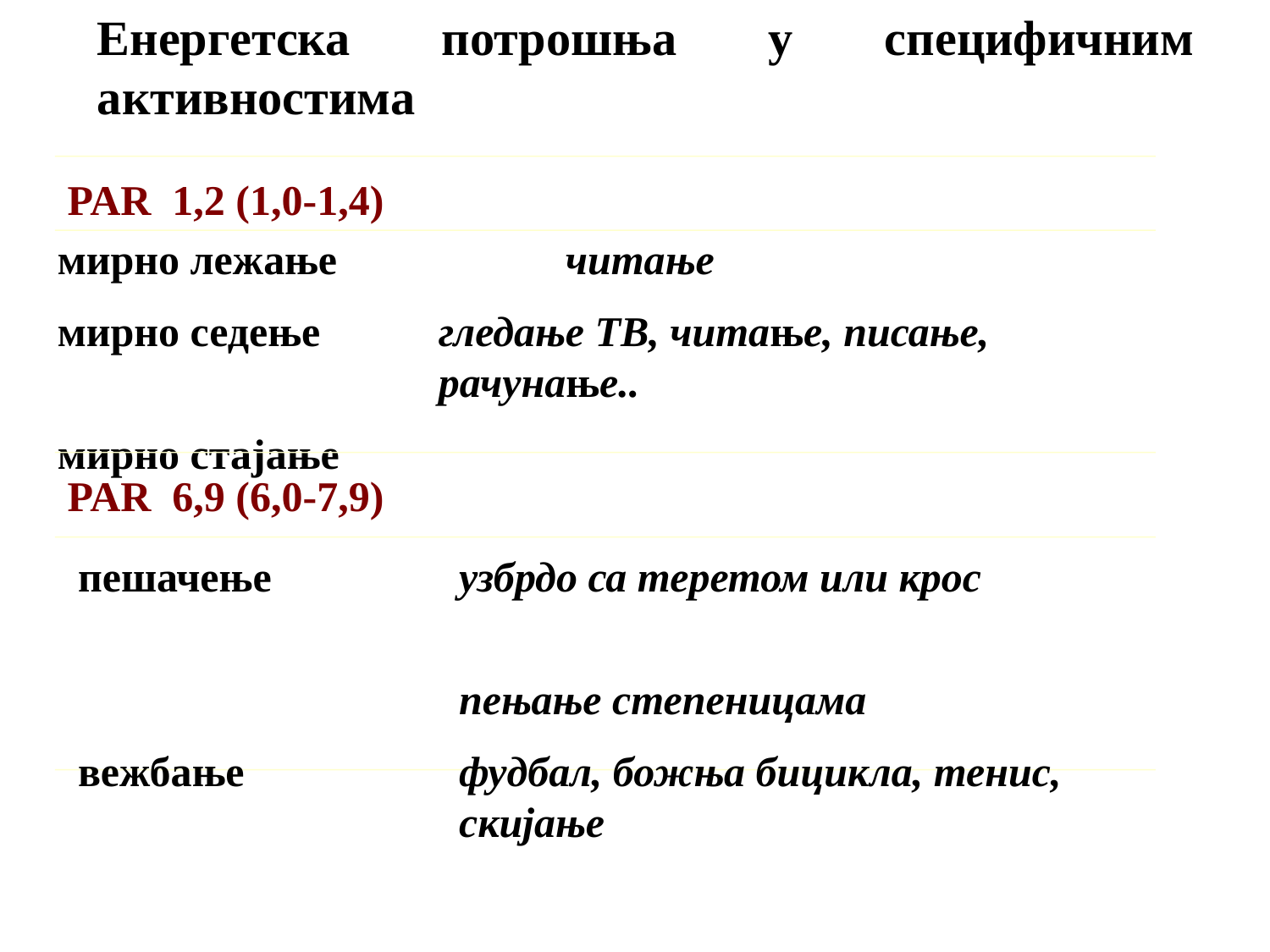

Енергетска потрошња у специфичним активностима

PAR  1,2 (1,0-1,4)

PAR  6,9 (6,0-7,9)

пешачење		узбрдо са теретом или крос
			пењање степеницама
вежбање		фудбал, божња бицикла, тенис, 				скијање

мирно лежање		читање
мирно седење	гледањe ТВ, читaњe, писање, 				рачунање..
мирно стајaње